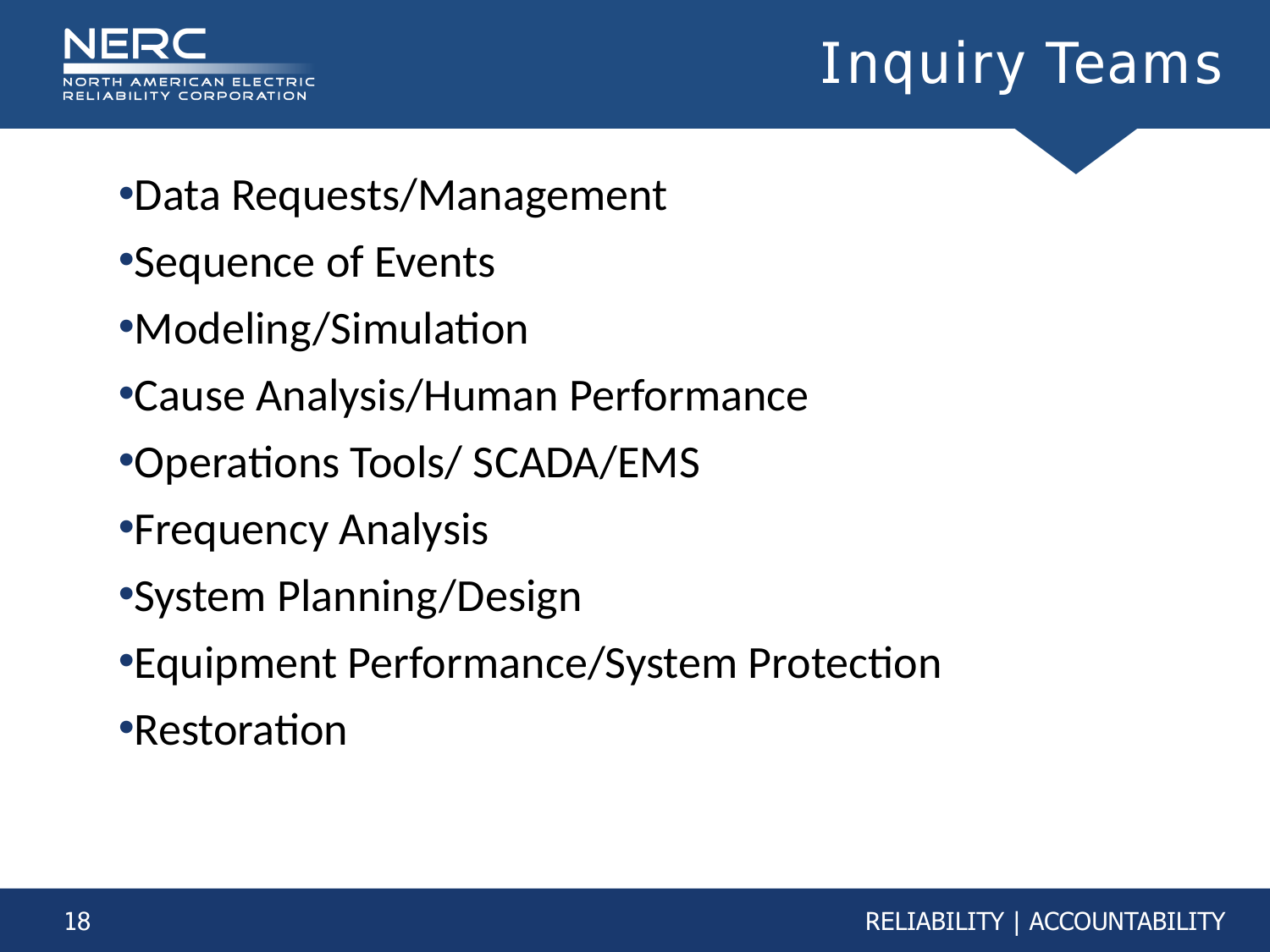

# Inquiry Teams
Data Requests/Management
Sequence of Events
Modeling/Simulation
Cause Analysis/Human Performance
Operations Tools/ SCADA/EMS
Frequency Analysis
System Planning/Design
Equipment Performance/System Protection
Restoration